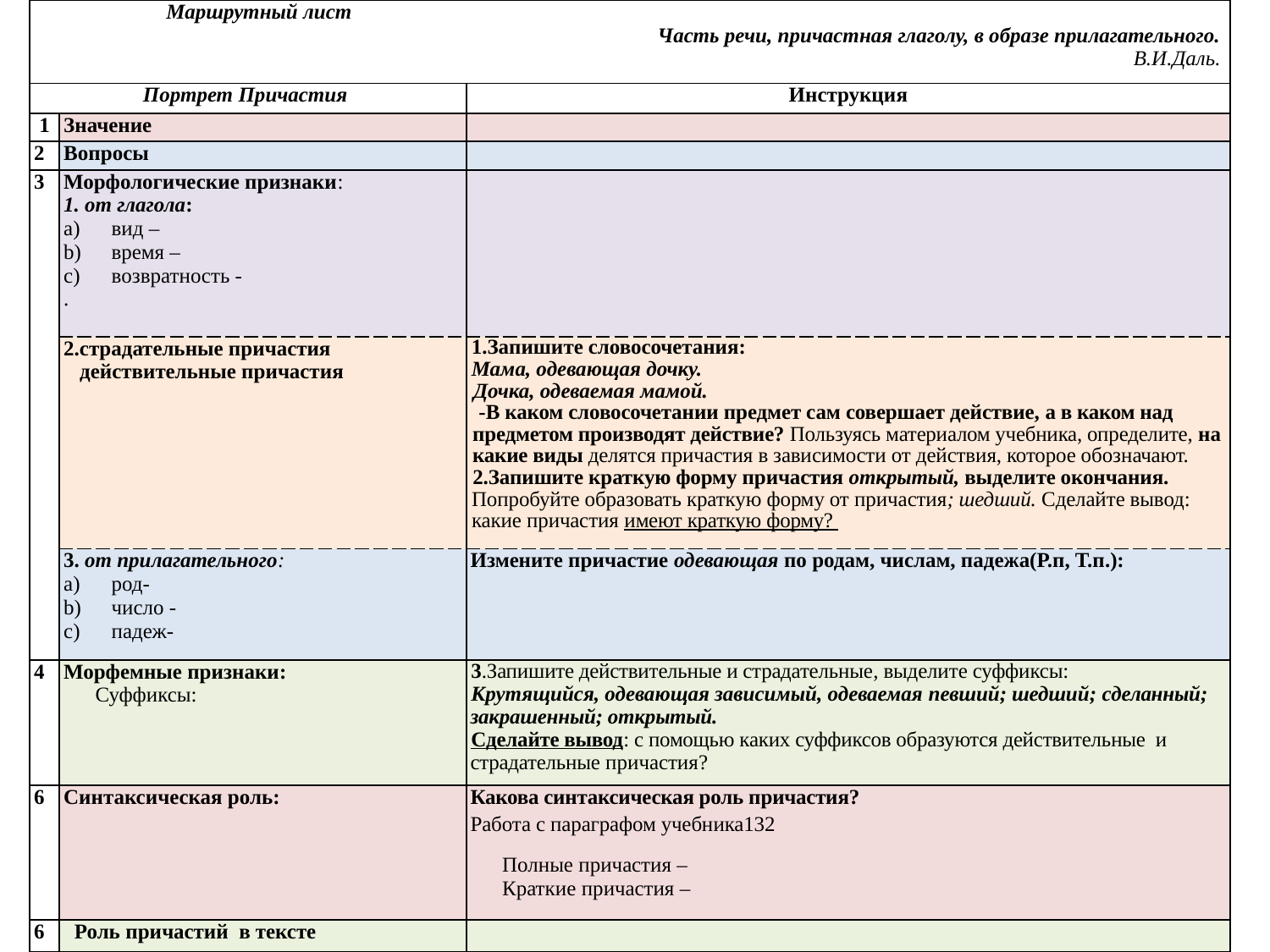

| Маршрутный лист Часть речи, причастная глаголу, в образе прилагательного. В.И.Даль. |  |  |
| --- | --- | --- |
| Портрет Причастия |  | Инструкция |
| 1 | Значение |  |
| 2 | Вопросы |  |
| 3 | Морфологические признаки: 1. от глагола: вид – время – возвратность - . |  |
|  | 2.страдательные причастия действительные причастия | 1.Запишите словосочетания: Мама, одевающая дочку. Дочка, одеваемая мамой. -В каком словосочетании предмет сам совершает действие, а в каком над предметом производят действие? Пользуясь материалом учебника, определите, на какие виды делятся прича­стия в зависимости от действия, которое обозначают. 2.Запишите краткую форму причастия открытый, выделите окончания. Попробуйте образовать краткую форму от прича­стия; шедший. Сделайте вывод: какие причастия имеют краткую форму? |
|  | 3. от прилагательного: род- число - падеж- | Измените причастие одевающая по родам, числам, падежа(Р.п, Т.п.): |
| 4 | Морфемные признаки: Суффиксы: | 3.Запишите действительные и страдательные, выделите суффиксы: Крутящийся, одевающая зависимый, одеваемая певший; шедший; сделанный; закрашенный; открытый. Сделайте вывод: с помощью каких суффиксов образуются действительные и страдательные причастия? |
| 6 | Синтаксическая роль: | Какова синтаксическая роль причастия? Работа с параграфом учебника132 Полные причастия – Краткие причастия – |
| 6 | Роль причастий в тексте |  |